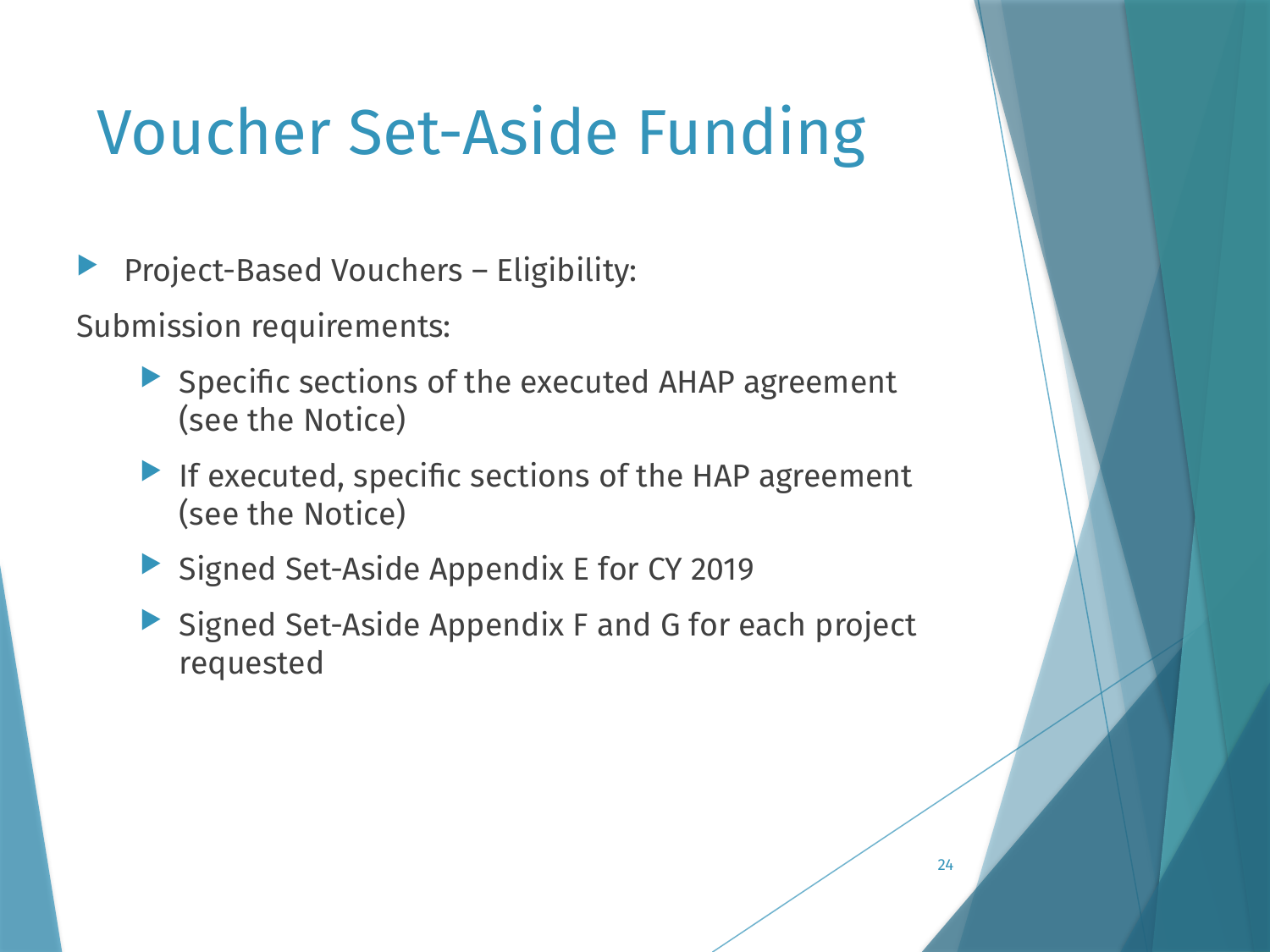

# Voucher Set-Aside Funding
Project-Based Vouchers – Eligibility:
Submission requirements:
Specific sections of the executed AHAP agreement (see the Notice)
If executed, specific sections of the HAP agreement (see the Notice)
Signed Set-Aside Appendix E for CY 2019
Signed Set-Aside Appendix F and G for each project requested

24